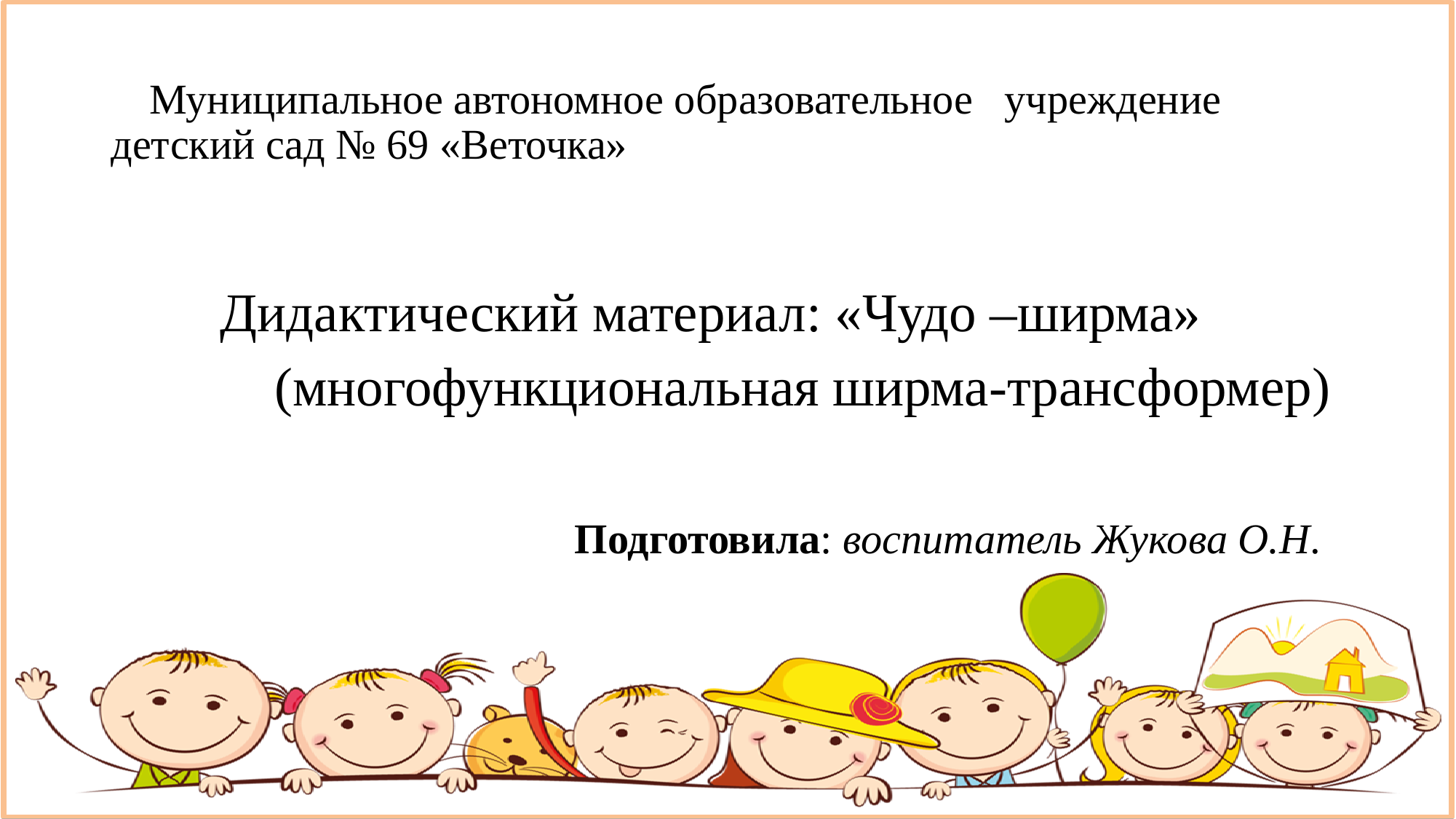

# Муниципальное автономное образовательное   учреждение          детский сад № 69 «Веточка»

        Дидактический материал: «Чудо –ширма»
            (многофункциональная ширма-трансформер)

                                  Подготовила: воспитатель Жукова О.Н.